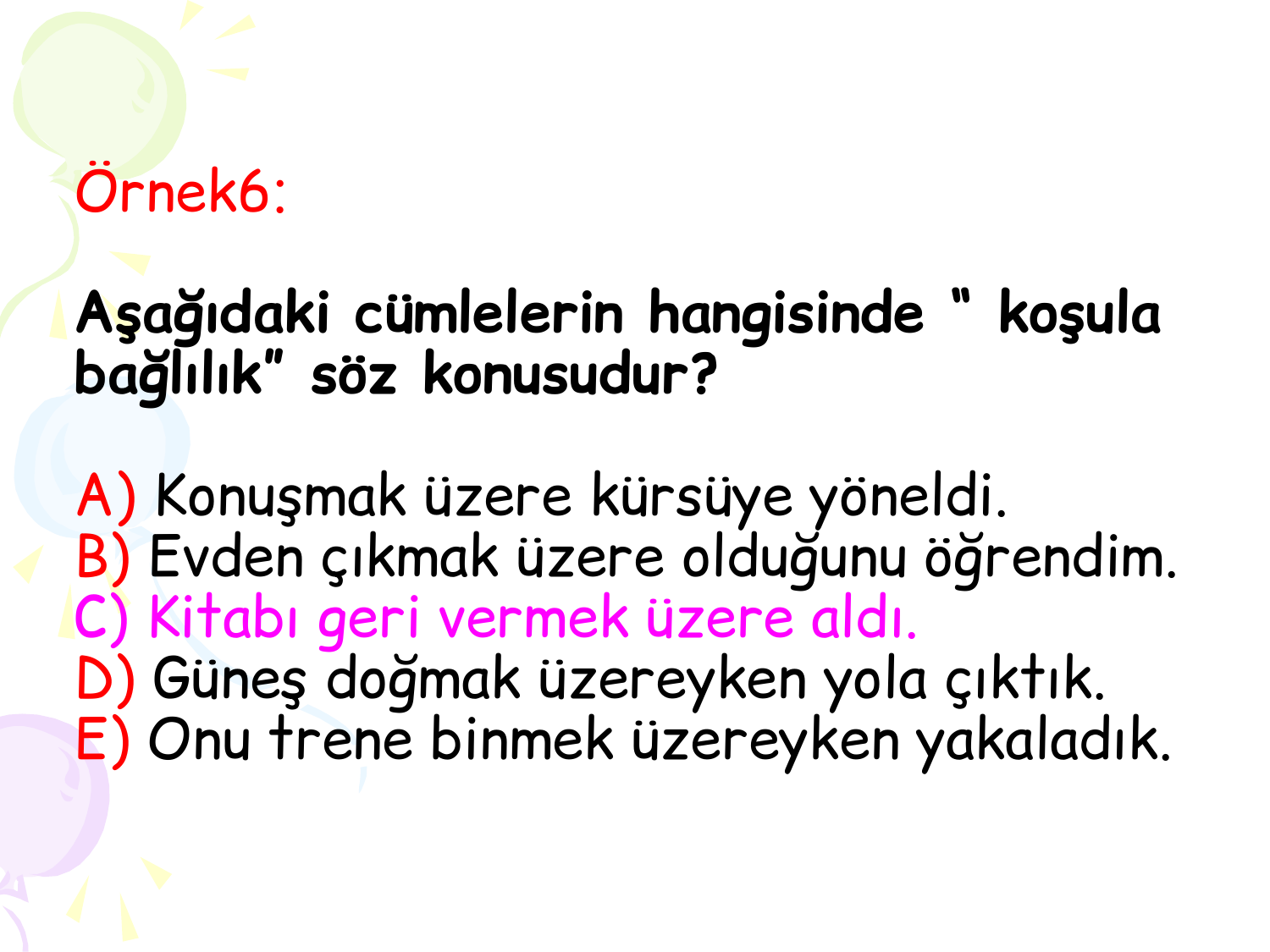

# Örnek6: Aşağıdaki cümlelerin hangisinde “ koşula bağlılık” söz konusudur? A) Konuşmak üzere kürsüye yöneldi. B) Evden çıkmak üzere olduğunu öğrendim. C) Kitabı geri vermek üzere aldı. D) Güneş doğmak üzereyken yola çıktık. E) Onu trene binmek üzereyken yakaladık.